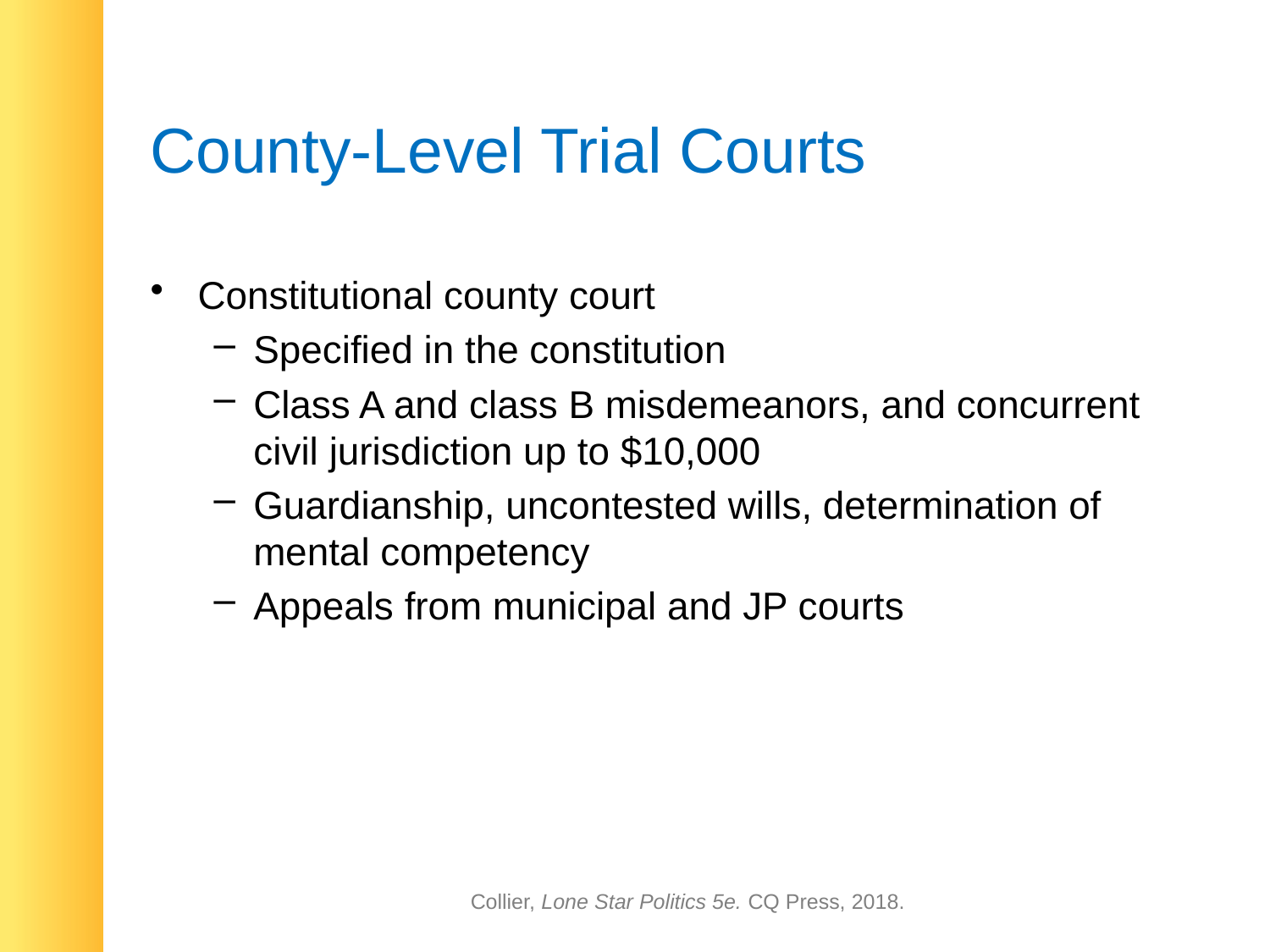

# County-Level Trial Courts
Constitutional county court
Specified in the constitution
Class A and class B misdemeanors, and concurrent civil jurisdiction up to $10,000
Guardianship, uncontested wills, determination of mental competency
Appeals from municipal and JP courts
Collier, Lone Star Politics 5e. CQ Press, 2018.